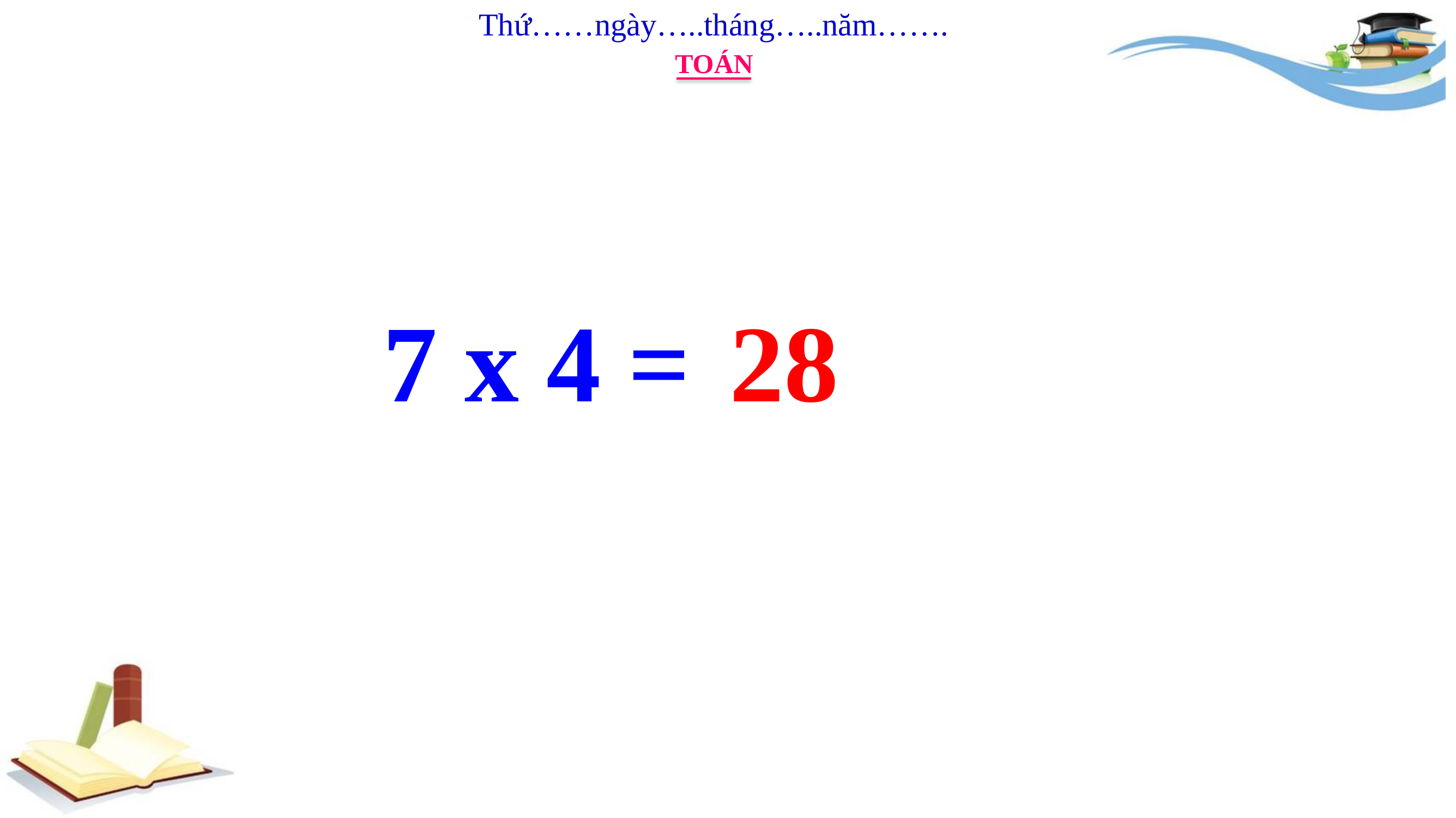

Thứ……ngày…..tháng…..năm…….
TOÁN
7 x 4 =
28